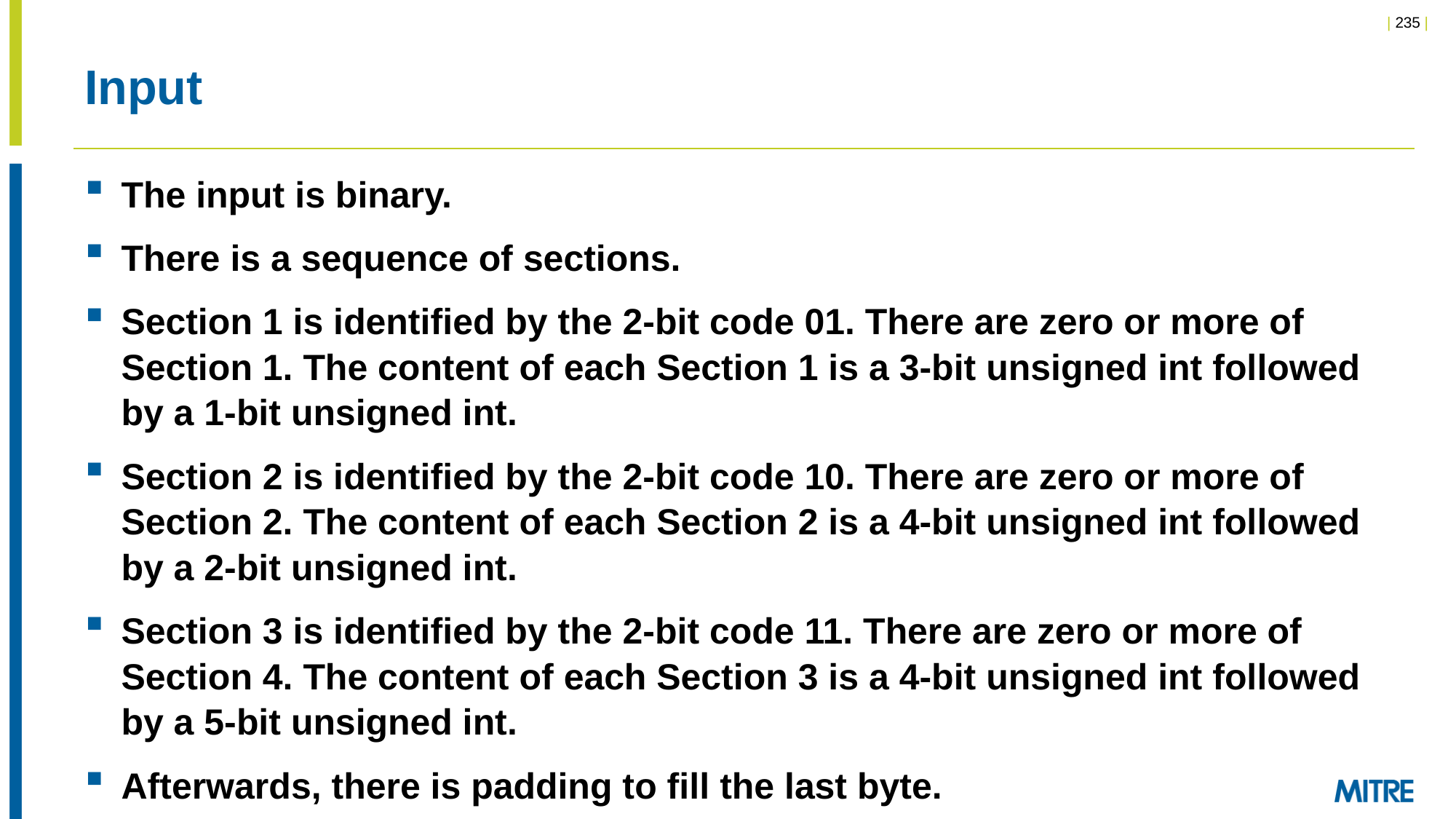

# Input
The input is binary.
There is a sequence of sections.
Section 1 is identified by the 2-bit code 01. There are zero or more of Section 1. The content of each Section 1 is a 3-bit unsigned int followed by a 1-bit unsigned int.
Section 2 is identified by the 2-bit code 10. There are zero or more of Section 2. The content of each Section 2 is a 4-bit unsigned int followed by a 2-bit unsigned int.
Section 3 is identified by the 2-bit code 11. There are zero or more of Section 4. The content of each Section 3 is a 4-bit unsigned int followed by a 5-bit unsigned int.
Afterwards, there is padding to fill the last byte.